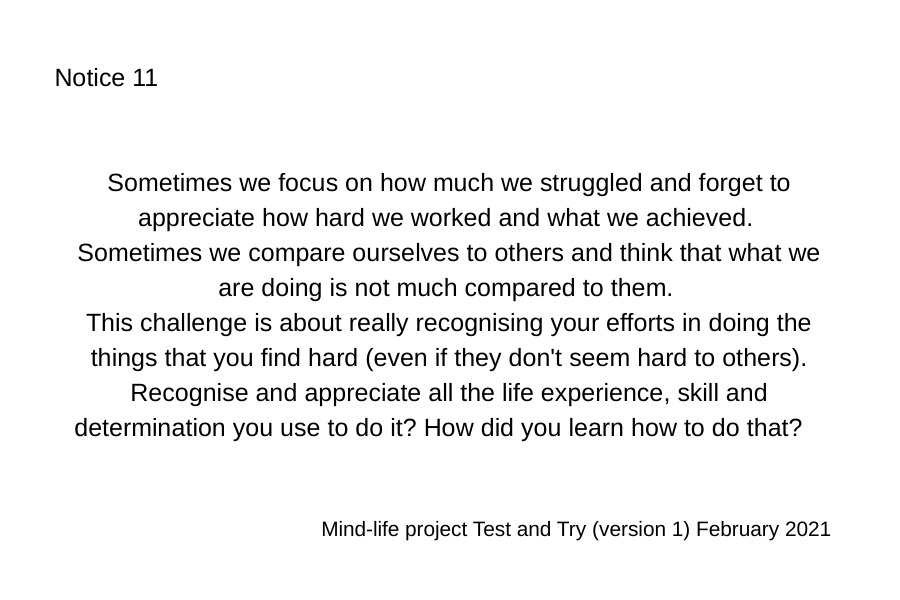

Notice 11
Sometimes we focus on how much we struggled and forget to appreciate how hard we worked and what we achieved.
Sometimes we compare ourselves to others and think that what we are doing is not much compared to them.
This challenge is about really recognising your efforts in doing the things that you find hard (even if they don't seem hard to others). Recognise and appreciate all the life experience, skill and determination you use to do it? How did you learn how to do that?
Mind-life project Test and Try (version 1) February 2021